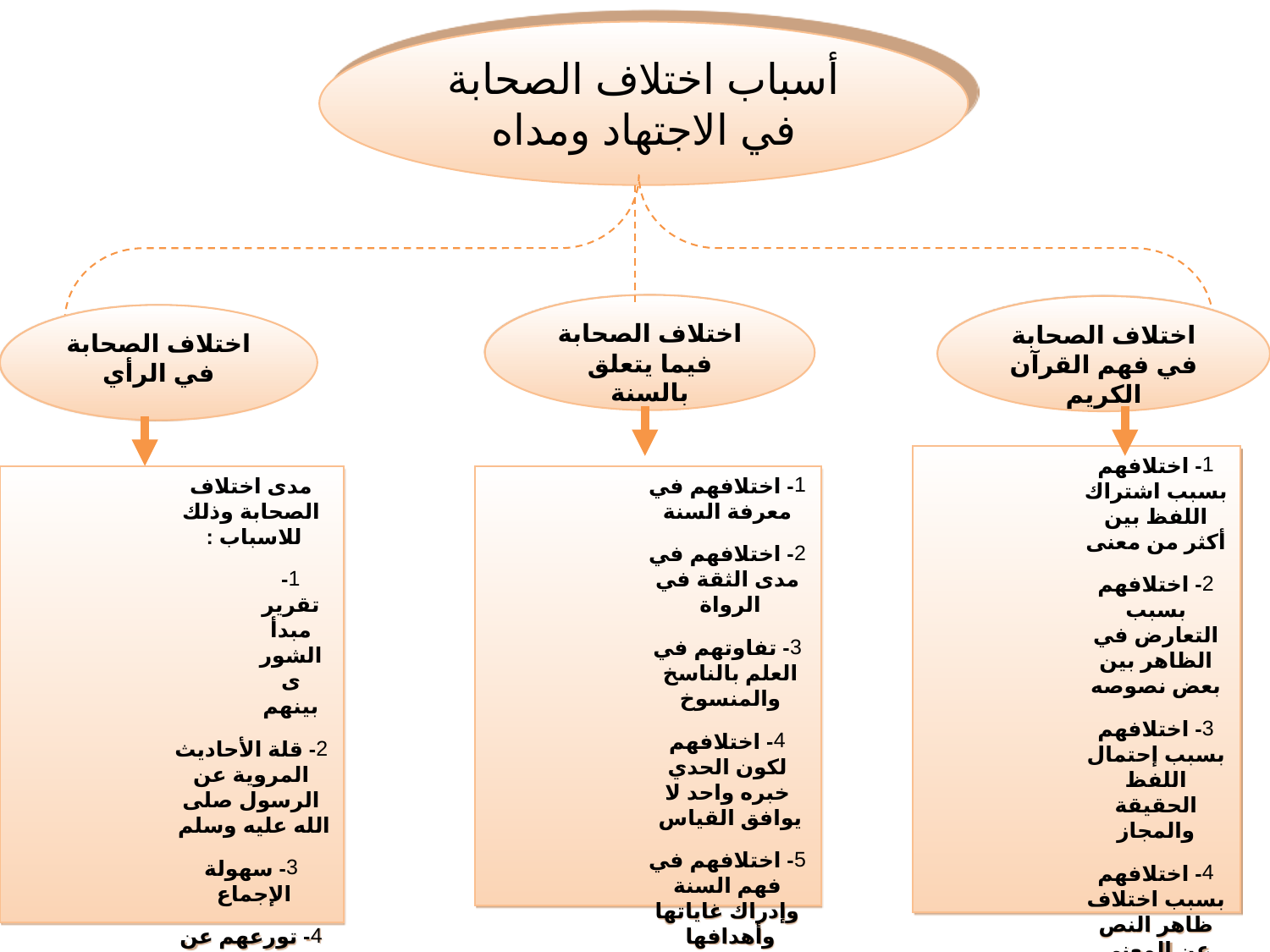

أسباب اختلاف الصحابة في الاجتهاد ومداه
اختلاف الصحابة فيما يتعلق بالسنة
اختلاف الصحابة في فهم القرآن الكريم
اختلاف الصحابة في الرأي
- اختلافهم بسبب اشتراك اللفظ بين أكثر من معنى
- اختلافهم بسبب التعارض في الظاهر بين بعض نصوصه
- اختلافهم بسبب إحتمال اللفظ الحقيقة والمجاز
- اختلافهم بسبب اختلاف ظاهر النص عن المعنى المقصود من التشريع
- اختلافهم في أسباب النزول
- اختلافهم في  معرفة السنة
- اختلافهم في مدى الثقة في الرواة
- تفاوتهم في العلم بالناسخ  والمنسوخ
- اختلافهم لكون الحدي خبره واحد لا يوافق القياس
- اختلافهم في فهم السنة وإدراك غاياتها وأهدافها
مدى اختلاف الصحابة وذلك للاسباب :
- تقرير مبدأ الشورى بينهم
- قلة الأحاديث المروية عن الرسول صلى الله عليه وسلم
- سهولة الإجماع
- تورعهم عن الفتوى وإحالة بعضهم على بعض
- قلة النوازل